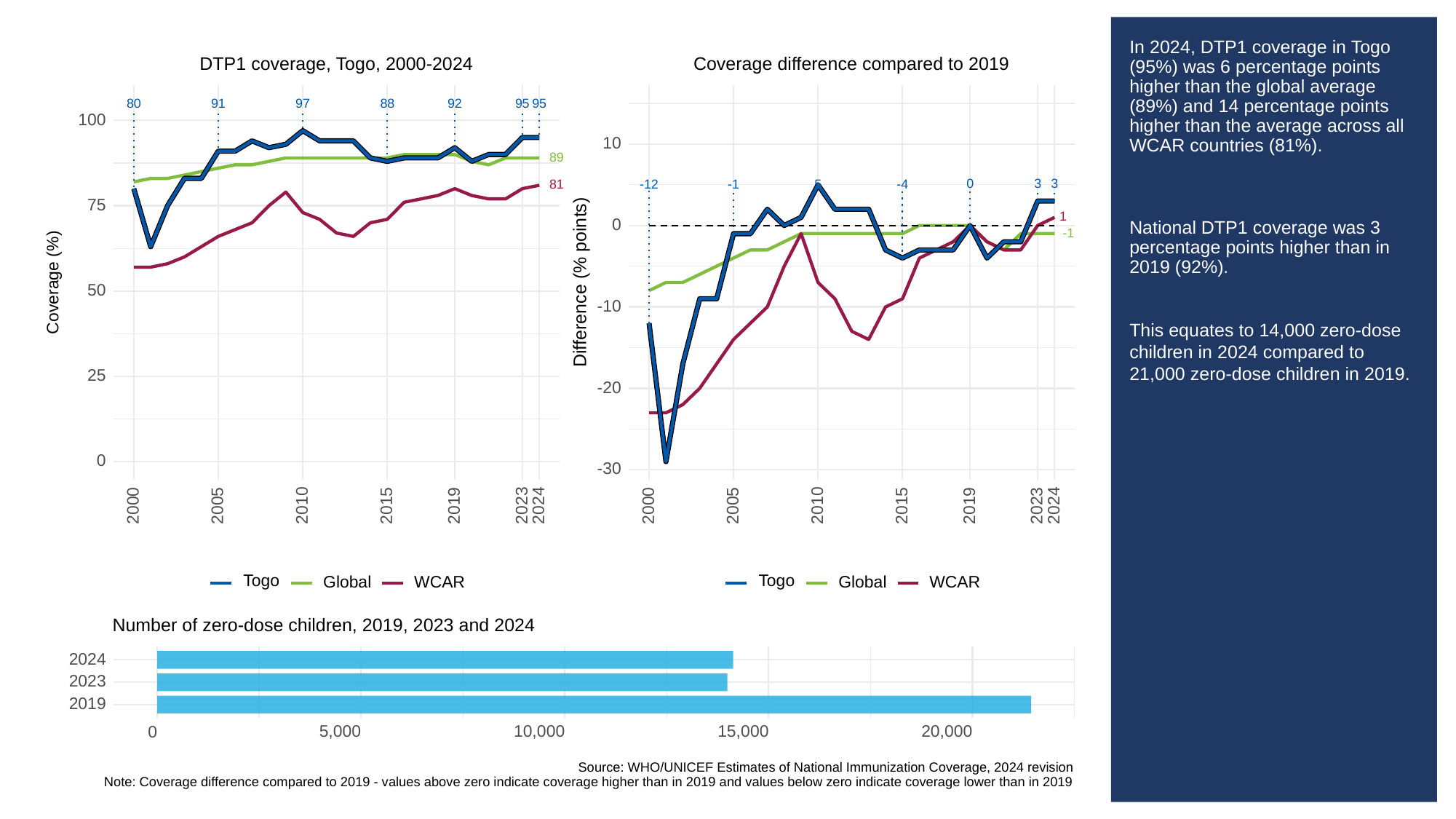

# In 2024, DTP1 coverage in Togo (95%) was 6 percentage points higher than the global average (89%) and 14 percentage points higher than the average across all WCAR countries (81%).

National DTP1 coverage was 3 percentage points higher than in 2019 (92%).

This equates to 14,000 zero-dose children in 2024 compared to 21,000 zero-dose children in 2019.

Coverage difference compared to 2019
DTP1 coverage, Togo, 2000-2024

80
91
97
88
92
95
95

100

10

89

3
3
0
-12
-1
5
-4
81

75

1

0

-1

Difference (% points)
Coverage (%)
50

-10

25

-20

0

-30

2023
2023
2000
2005
2010
2015
2019
2024
2000
2005
2010
2015
2019
2024
Togo
Togo
Global
WCAR
Global
WCAR

Number of zero-dose children, 2019, 2023 and 2024

2024

2023

2019

5,000
10,000
15,000
20,000
0
Source: WHO/UNICEF Estimates of National Immunization Coverage, 2024 revision
Note: Coverage difference compared to 2019 - values above zero indicate coverage higher than in 2019 and values below zero indicate coverage lower than in 2019